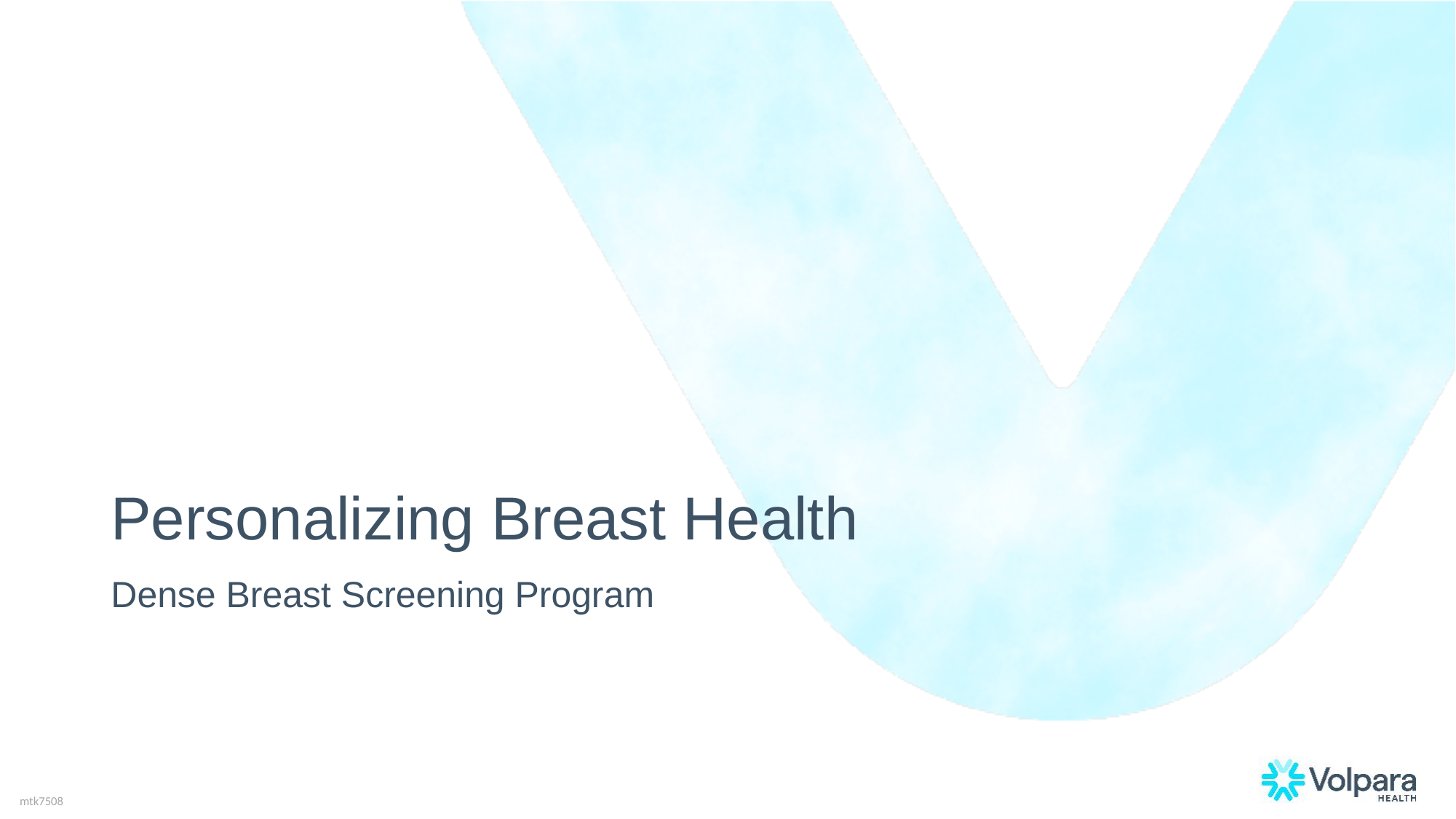

# Personalizing Breast Health
Dense Breast Screening Program
mtk7508